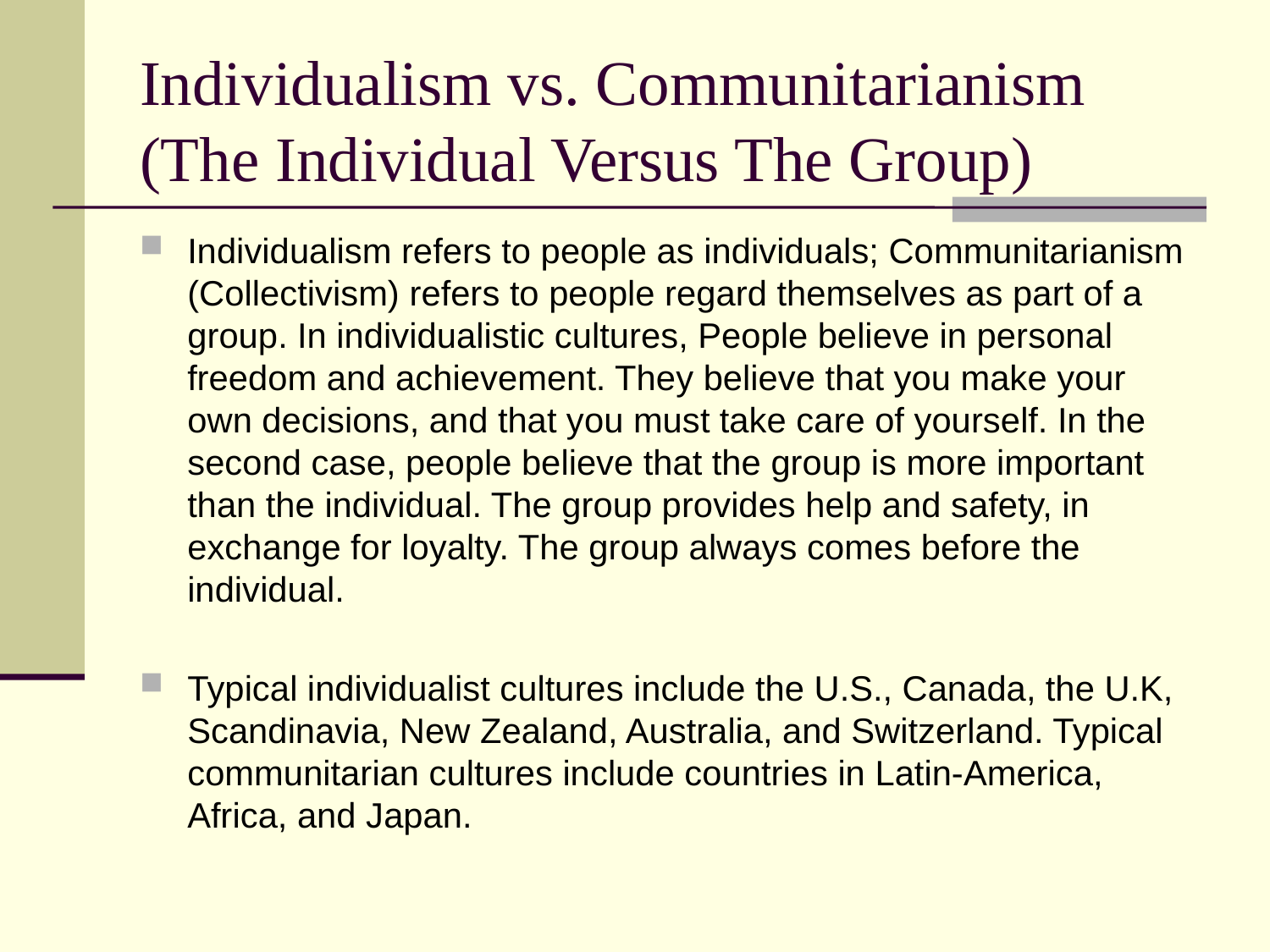

# Individualism vs. Communitarianism (The Individual Versus The Group)
Individualism refers to people as individuals; Communitarianism (Collectivism) refers to people regard themselves as part of a group. In individualistic cultures, People believe in personal freedom and achievement. They believe that you make your own decisions, and that you must take care of yourself. In the second case, people believe that the group is more important than the individual. The group provides help and safety, in exchange for loyalty. The group always comes before the individual.

Typical individualist cultures include the U.S., Canada, the U.K, Scandinavia, New Zealand, Australia, and Switzerland. Typical communitarian cultures include countries in Latin-America, Africa, and Japan.